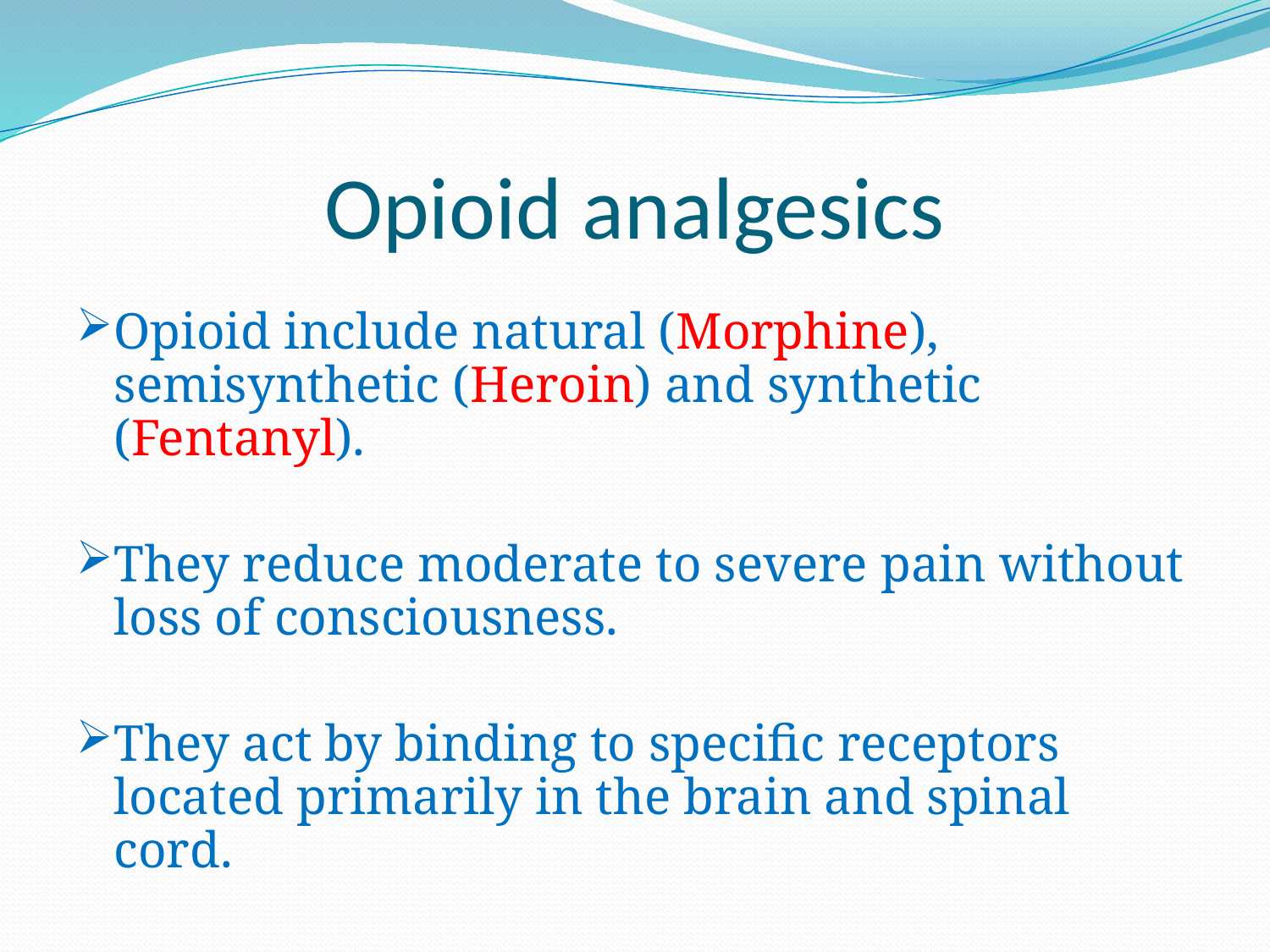

# Opioid analgesics
Opioid include natural (Morphine), semisynthetic (Heroin) and synthetic (Fentanyl).

They reduce moderate to severe pain without loss of consciousness.

They act by binding to specific receptors located primarily in the brain and spinal cord.